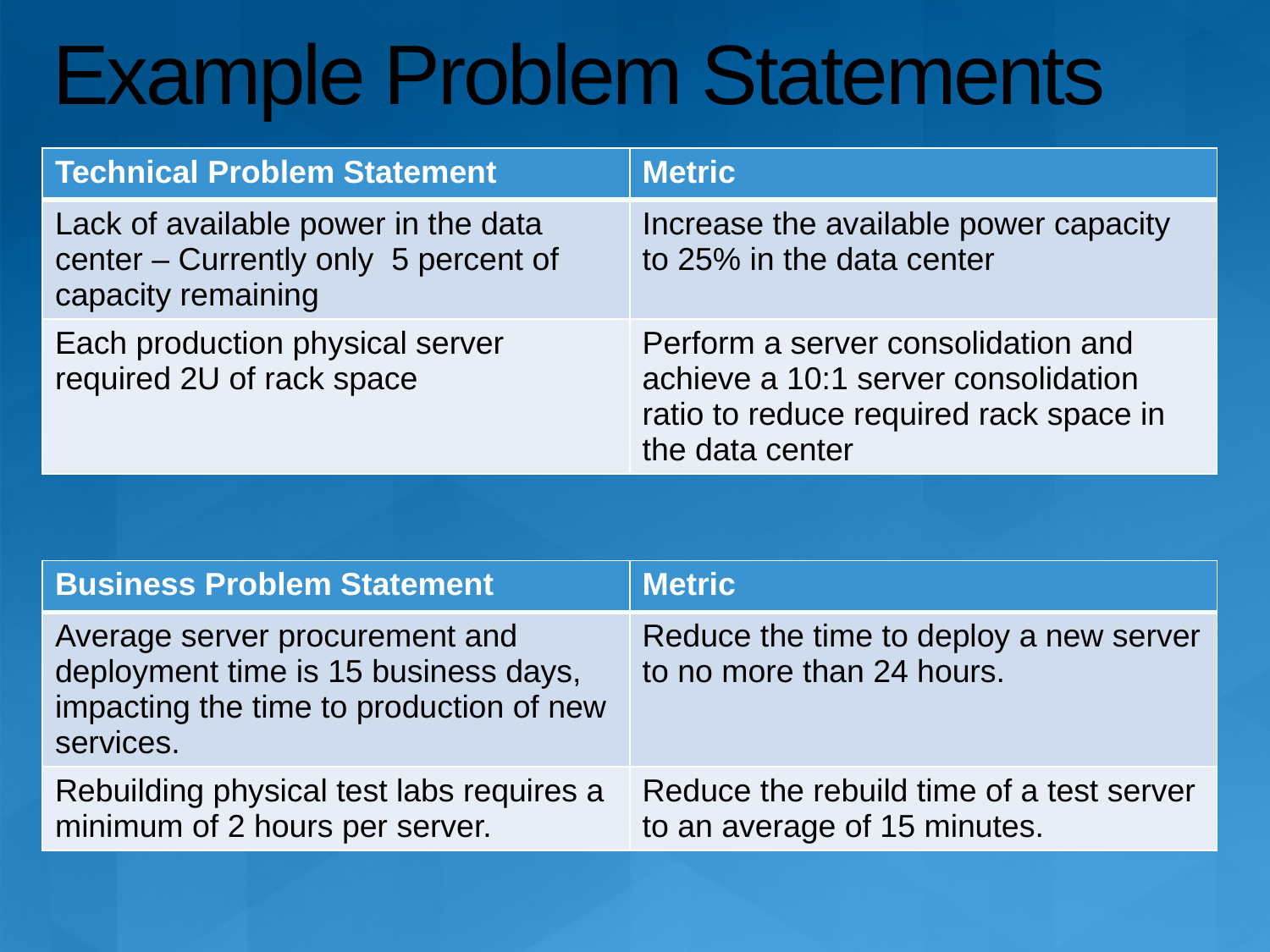

# Example Problem Statements
| Technical Problem Statement | Metric |
| --- | --- |
| Lack of available power in the data center – Currently only 5 percent of capacity remaining | Increase the available power capacity to 25% in the data center |
| Each production physical server required 2U of rack space | Perform a server consolidation and achieve a 10:1 server consolidation ratio to reduce required rack space in the data center |

| Business Problem Statement | Metric |
| --- | --- |
| Average server procurement and deployment time is 15 business days, impacting the time to production of new services. | Reduce the time to deploy a new server to no more than 24 hours. |
| Rebuilding physical test labs requires a minimum of 2 hours per server. | Reduce the rebuild time of a test server to an average of 15 minutes. |